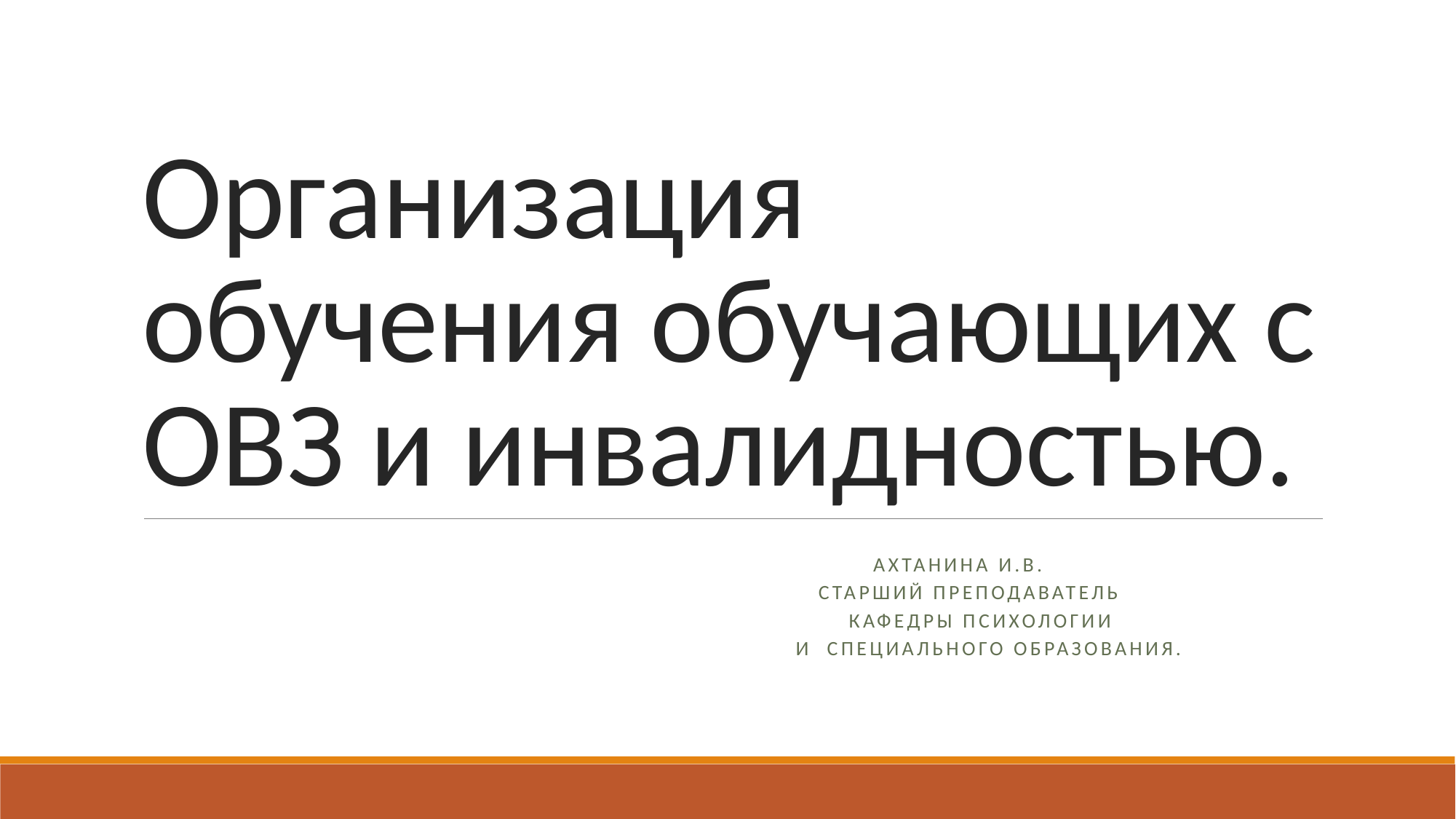

# Организация  обучения обучающих с ОВЗ и инвалидностью.

                                                                                                                                       Ахтанина И.В.
                                                                                         старший преподаватель
                                                                                             кафедры психологии
                                                                                      и  специального образования.